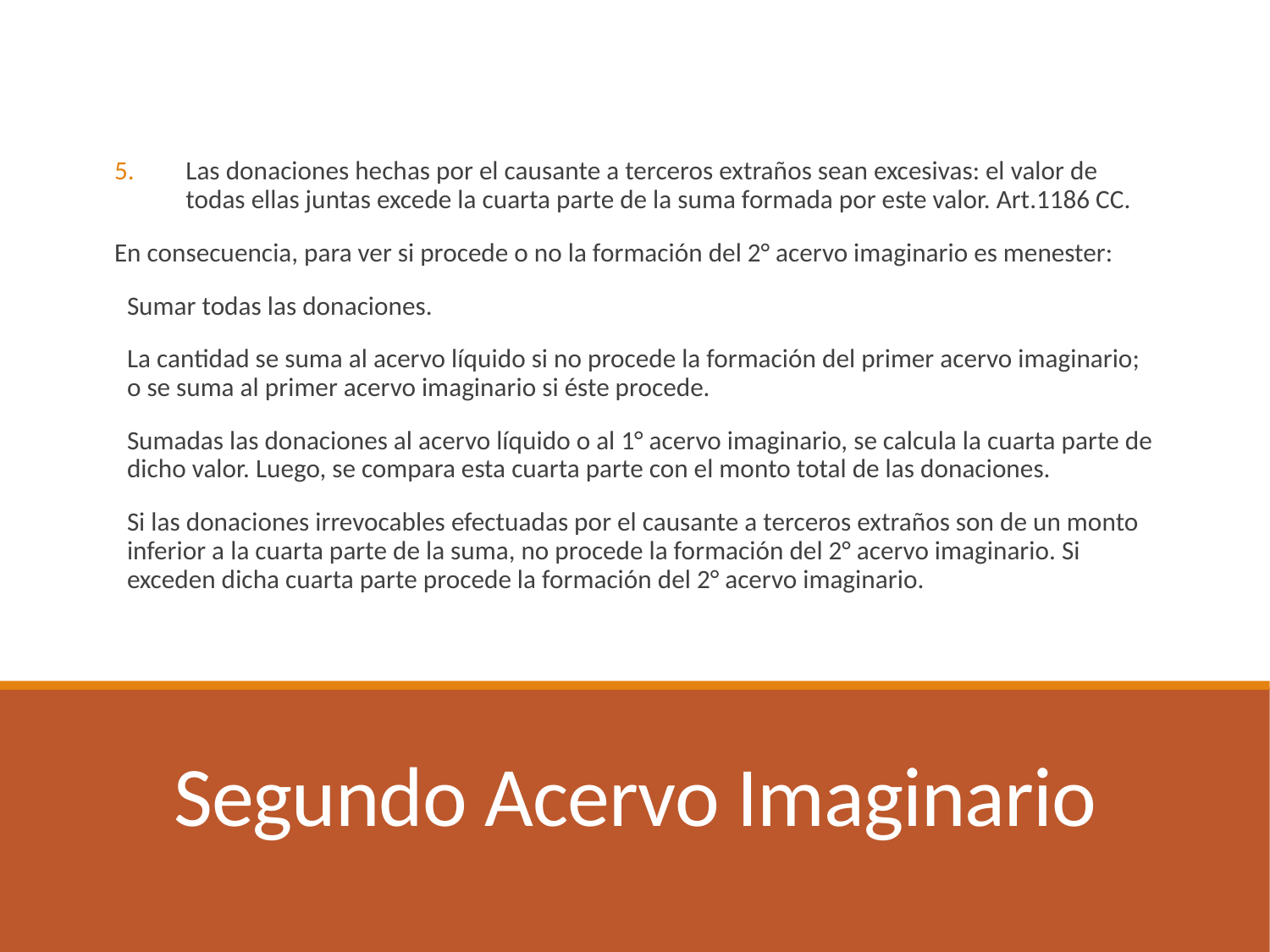

Las donaciones hechas por el causante a terceros extraños sean excesivas: el valor de todas ellas juntas excede la cuarta parte de la suma formada por este valor. Art.1186 CC.
En consecuencia, para ver si procede o no la formación del 2° acervo imaginario es menester:
Sumar todas las donaciones.
La cantidad se suma al acervo líquido si no procede la formación del primer acervo imaginario; o se suma al primer acervo imaginario si éste procede.
Sumadas las donaciones al acervo líquido o al 1° acervo imaginario, se calcula la cuarta parte de dicho valor. Luego, se compara esta cuarta parte con el monto total de las donaciones.
Si las donaciones irrevocables efectuadas por el causante a terceros extraños son de un monto inferior a la cuarta parte de la suma, no procede la formación del 2° acervo imaginario. Si exceden dicha cuarta parte procede la formación del 2° acervo imaginario.

# Segundo Acervo Imaginario